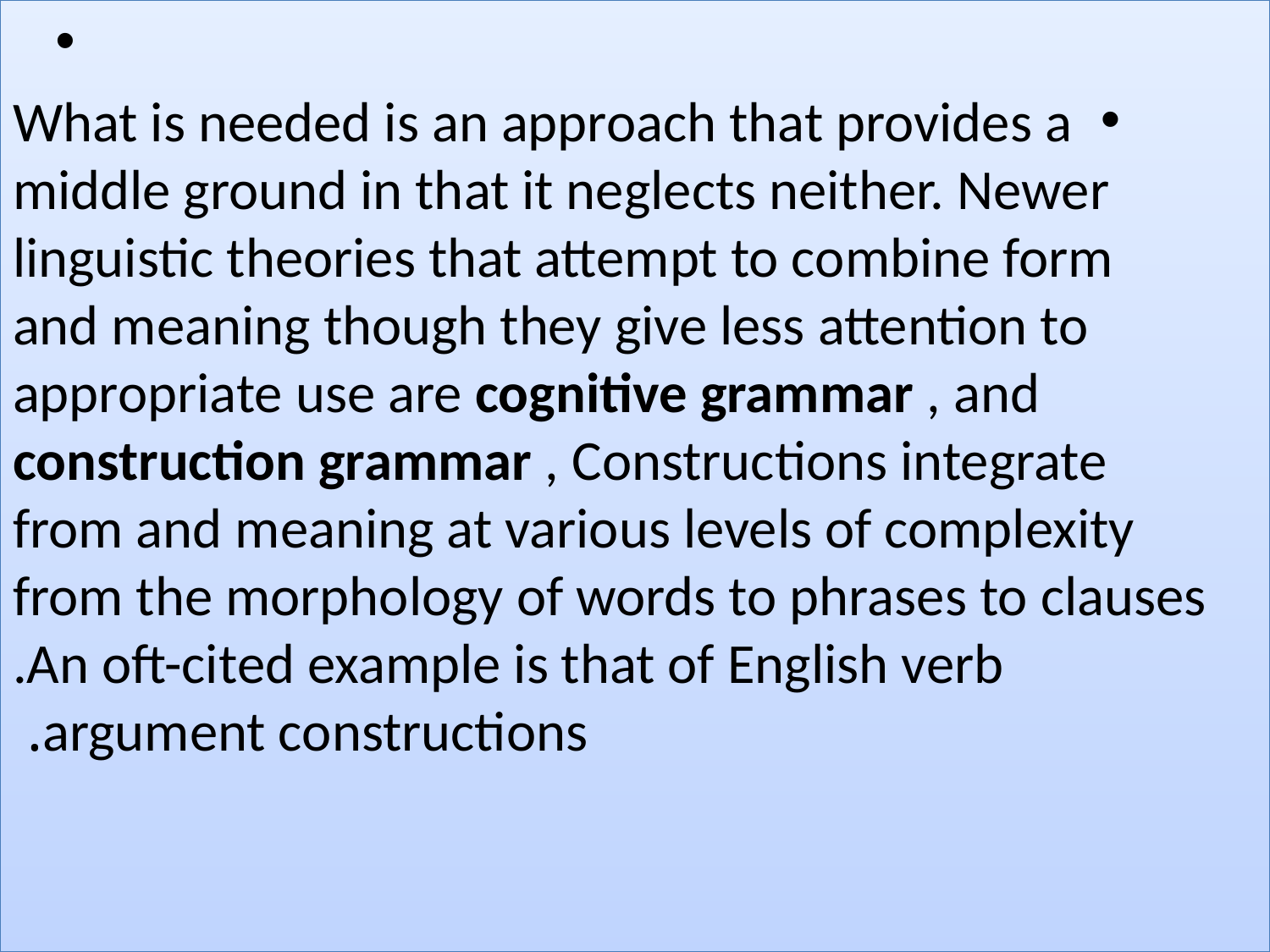

What is needed is an approach that provides a middle ground in that it neglects neither. Newer linguistic theories that attempt to combine form and meaning though they give less attention to appropriate use are cognitive grammar , and construction grammar , Constructions integrate from and meaning at various levels of complexity from the morphology of words to phrases to clauses .An oft-cited example is that of English verb argument constructions.